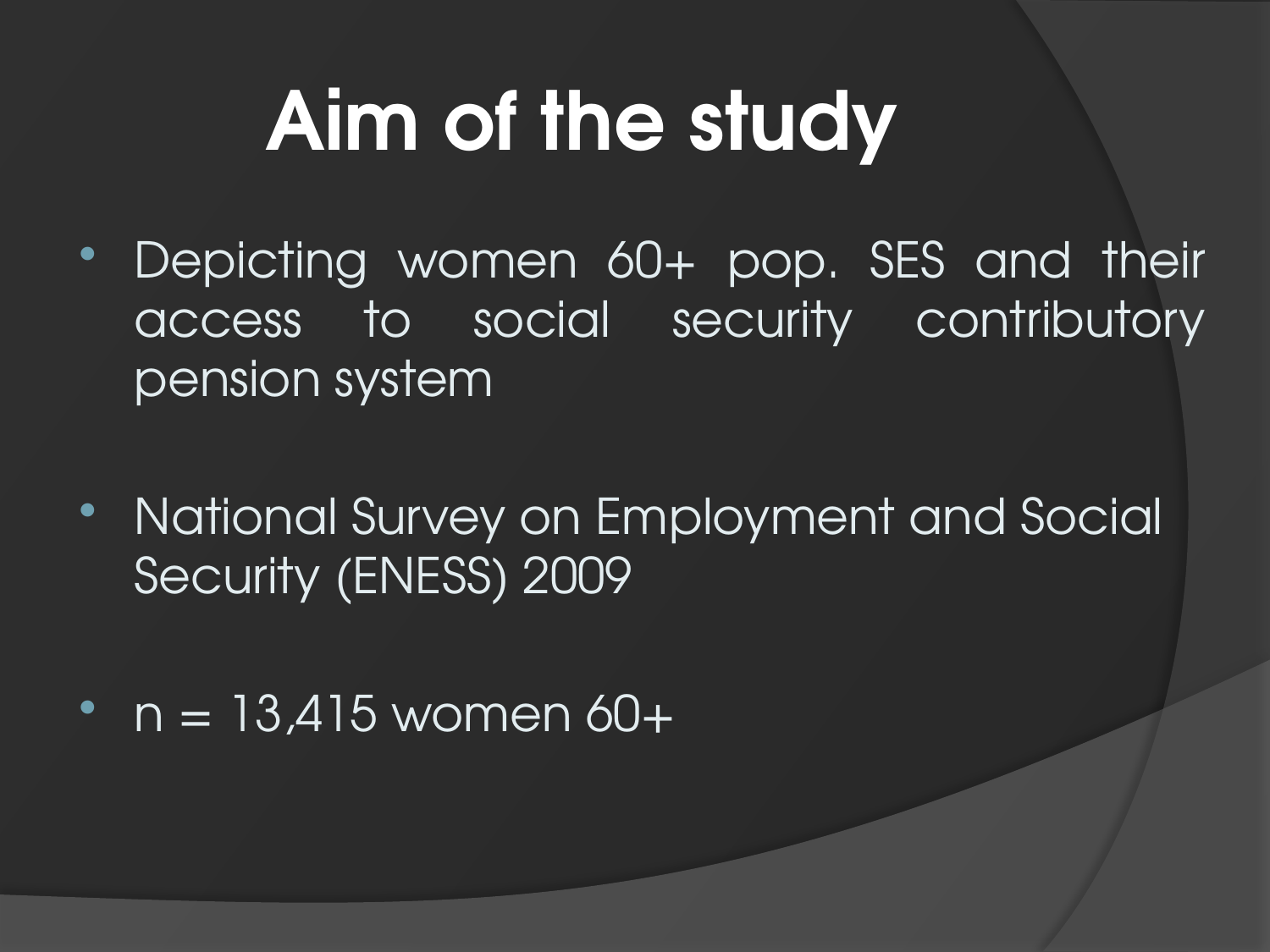

# Aim of the study
Depicting women 60+ pop. SES and their access to social security contributory pension system

National Survey on Employment and Social Security (ENESS) 2009

n = 13,415 women 60+